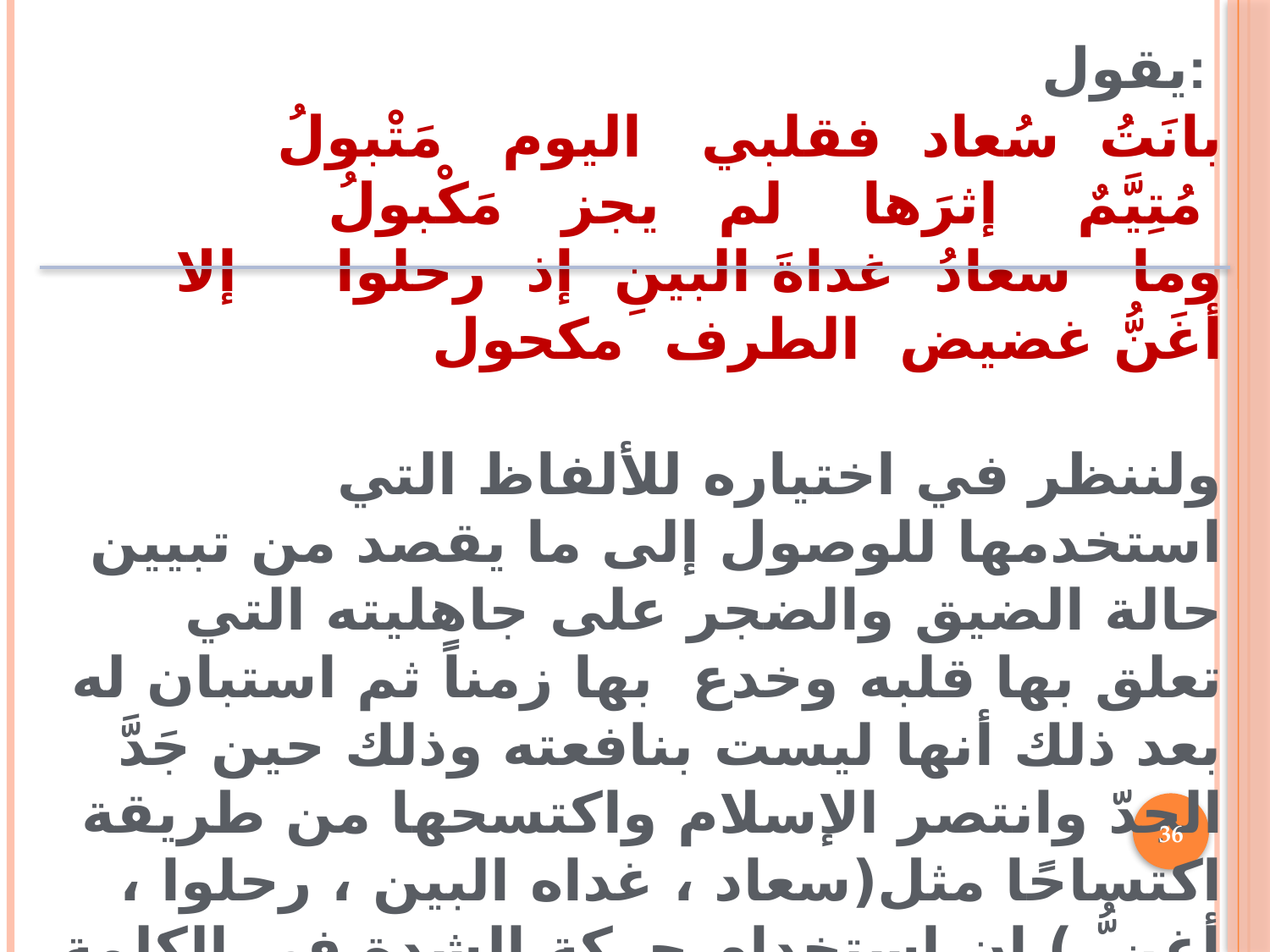

يقول:
 بانَتُ  سُعاد  فقلبي   اليوم   مَتْبولُ       مُتِيَّمٌ    إثرَها    لم   يجز   مَكْبولُ
 وما   سعادُ  غداةَ البينِ  إذ  رحلوا     إلا  أغَنُّ غضيض  الطرف  مكحول

ولننظر في اختياره للألفاظ التي استخدمها للوصول إلى ما يقصد من تبيين حالة الضيق والضجر على جاهليته التي تعلق بها قلبه وخدع  بها زمناً ثم استبان له بعد ذلك أنها ليست بنافعته وذلك حين جَدَّ الجدّ وانتصر الإسلام واكتسحها من طريقة اكتساحًا مثل(سعاد ، غداه البين ، رحلوا ، أغن ُّ ) إن استخدام حركة الشدة في الكلمة الأخيرة ، دلل على حركة نفسية داخلية مصاحبة للأعداد للرحيل والضيق النفسي عندما أهدر النبي صلى الله عليه وسلم دمه وهو في تكراره لحرف الميم يشكل وحدات موسيقية متشابهة تسهم في بيان حالة الشاعر عند اتخاذه قرار الرحيل وهي حالة يمتزج فيها الضيق والهم بالعقلانية في اتخاذ القرار .
36